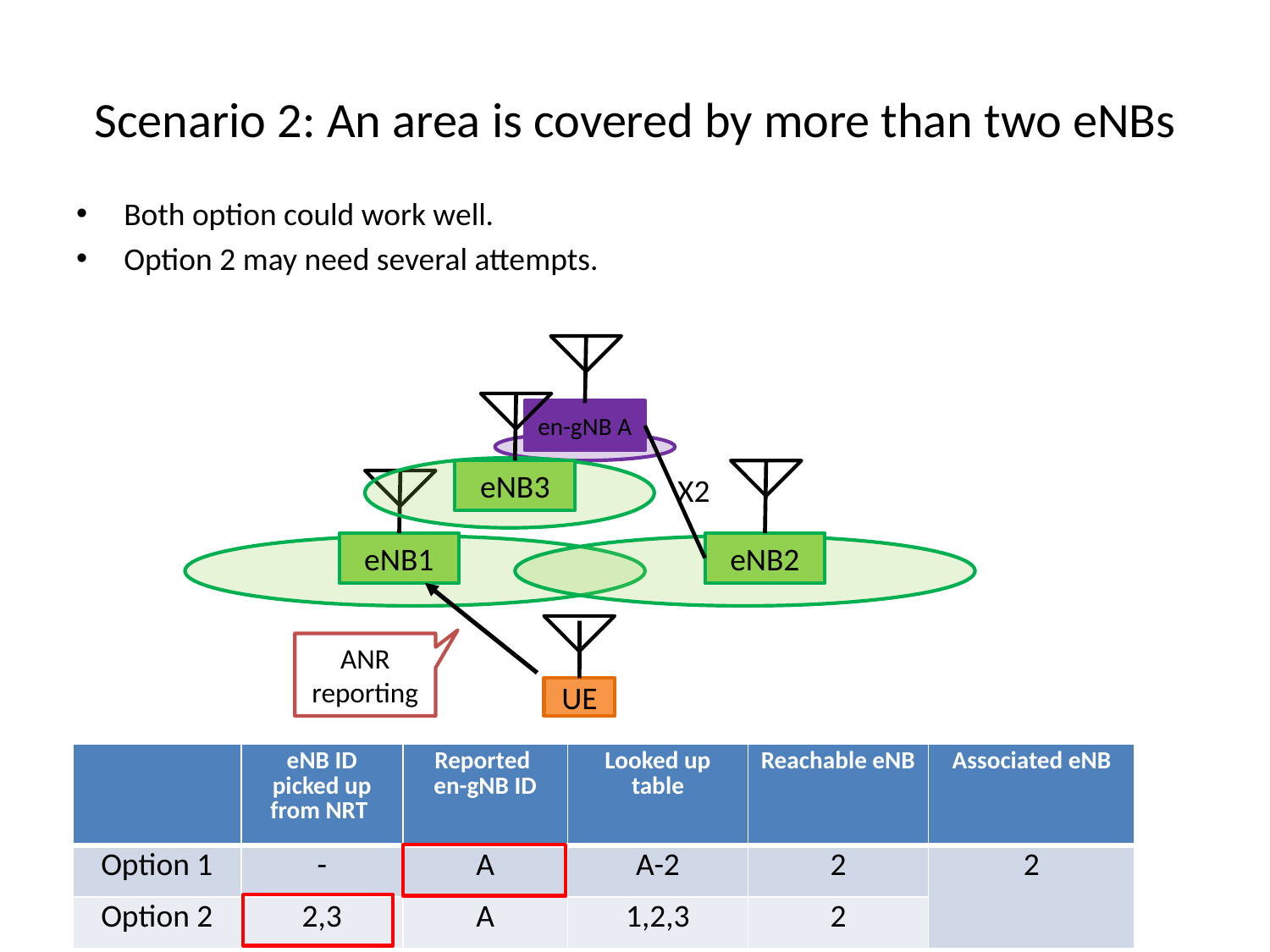

# Scenario 2: An area is covered by more than two eNBs
Both option could work well.
Option 2 may need several attempts.

en-gNB A

eNB3

X2

eNB1
eNB2

ANR reporting
UE
|  | eNB ID picked up from NRT | Reported en-gNB ID | Looked up table | Reachable eNB | Associated eNB |
| --- | --- | --- | --- | --- | --- |
| Option 1 | - | A | A-2 | 2 | 2 |
| Option 2 | 2,3 | A | 1,2,3 | 2 |  |